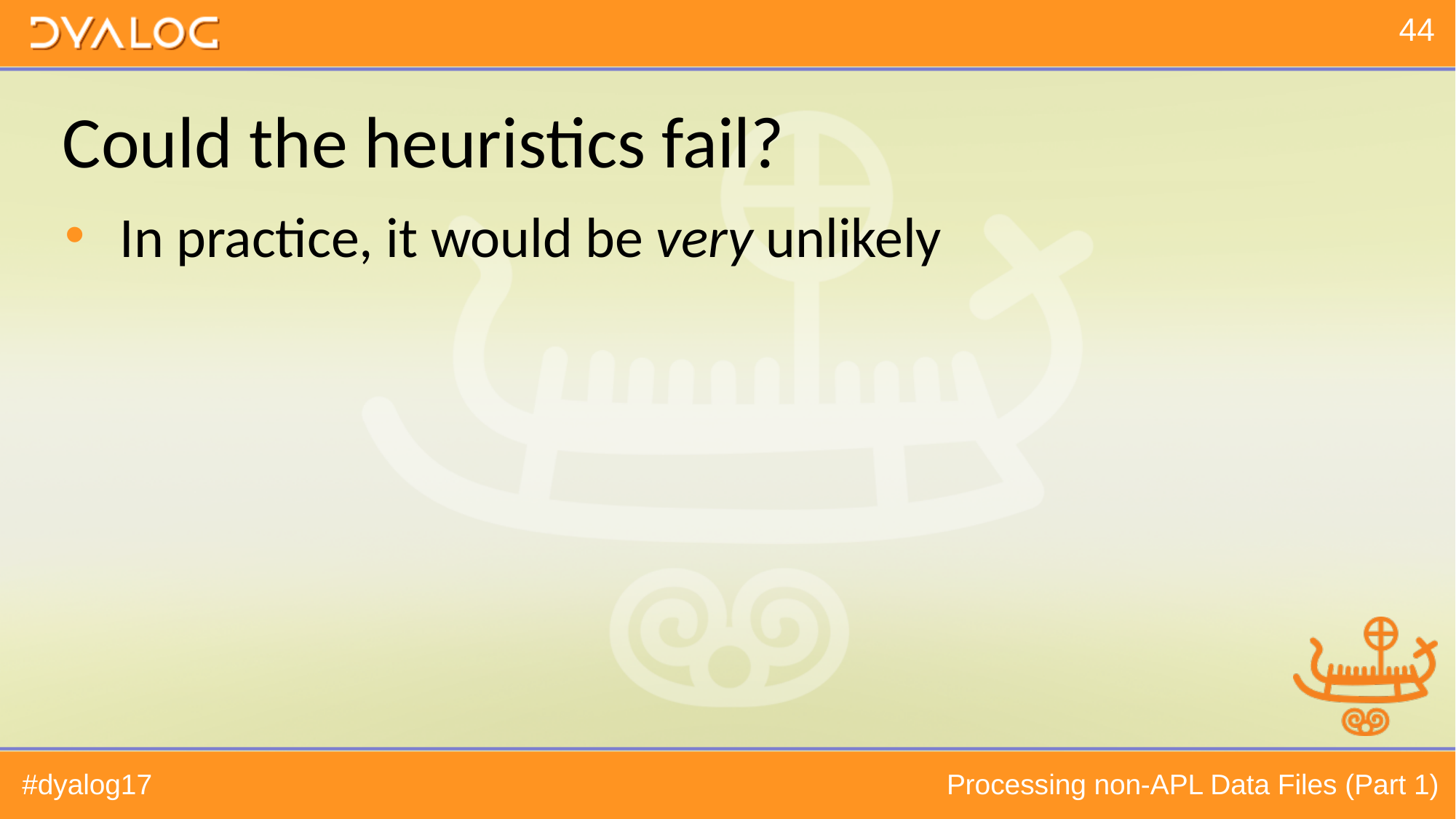

# Could the heuristics fail?

In practice, it would be very unlikely